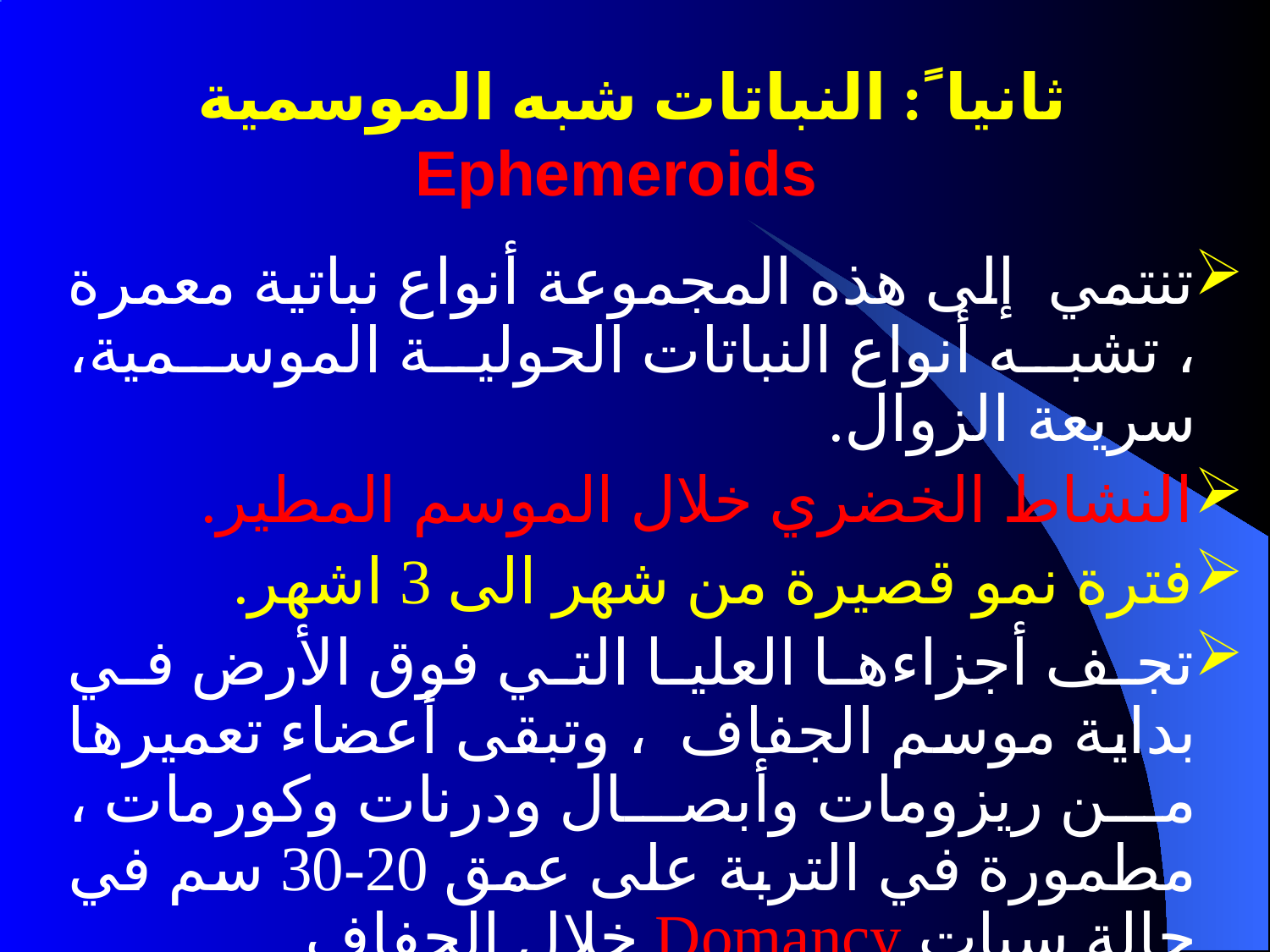

# ثانيا ً: النباتات شبه الموسمية Ephemeroids
تنتمي  إلى هذه المجموعة أنواع نباتية معمرة ، تشبه أنواع النباتات الحولية الموسمية، سريعة الزوال.
النشاط الخضري خلال الموسم المطير.
فترة نمو قصيرة من شهر الى 3 اشهر.
تجف أجزاءها العليا التي فوق الأرض في بداية موسم الجفاف  ، وتبقى أعضاء تعميرها من ريزومات وأبصال ودرنات وكورمات ، مطمورة في التربة على عمق 20-30 سم في حالة سبات Domancy خلال الجفاف.
تحتفظ بقدر من الماء في أعضاء التعمير.